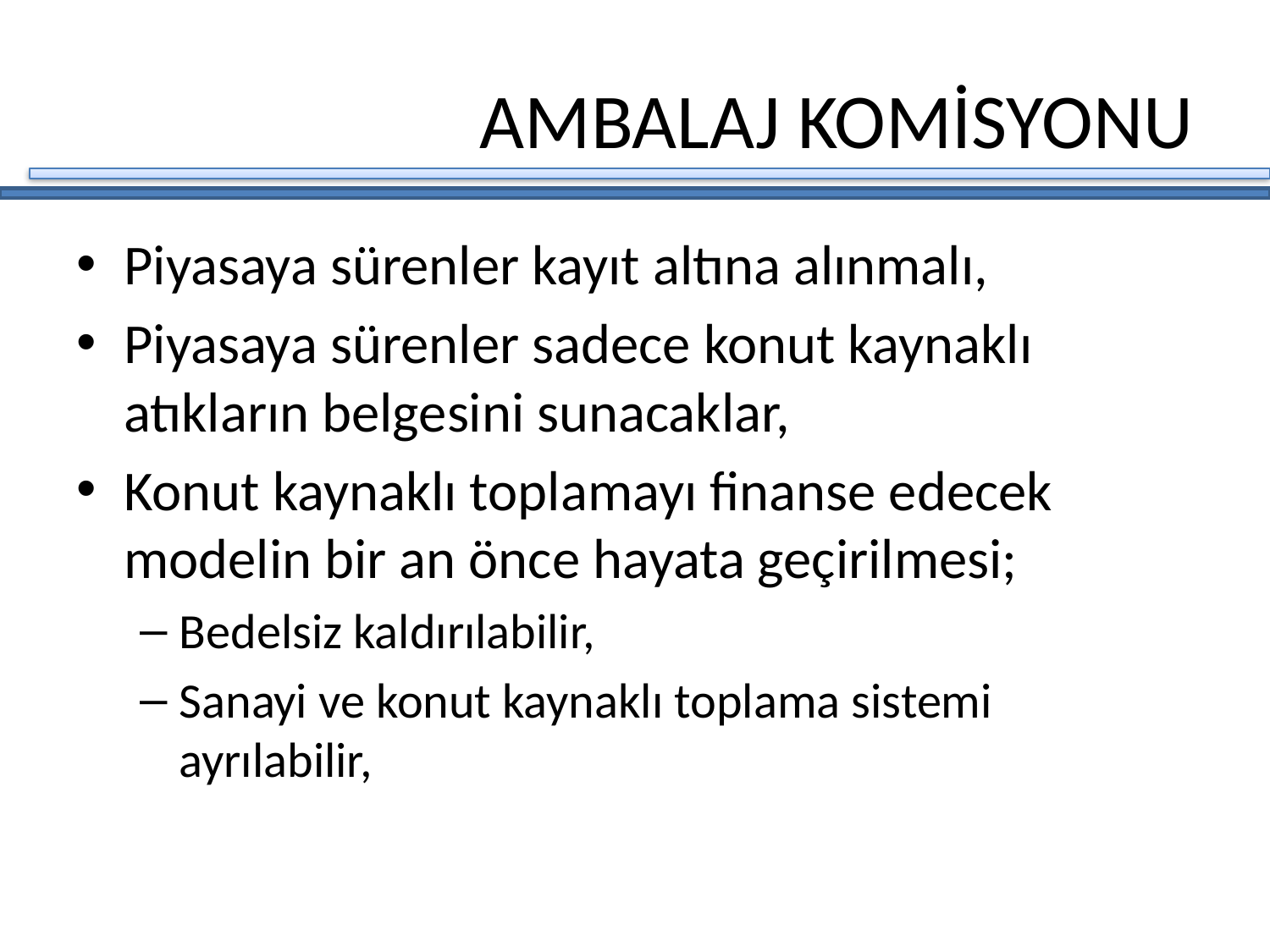

# AMBALAJ KOMİSYONU

Piyasaya sürenler kayıt altına alınmalı,
Piyasaya sürenler sadece konut kaynaklı atıkların belgesini sunacaklar,
Konut kaynaklı toplamayı finanse edecek modelin bir an önce hayata geçirilmesi;
Bedelsiz kaldırılabilir,
Sanayi ve konut kaynaklı toplama sistemi ayrılabilir,